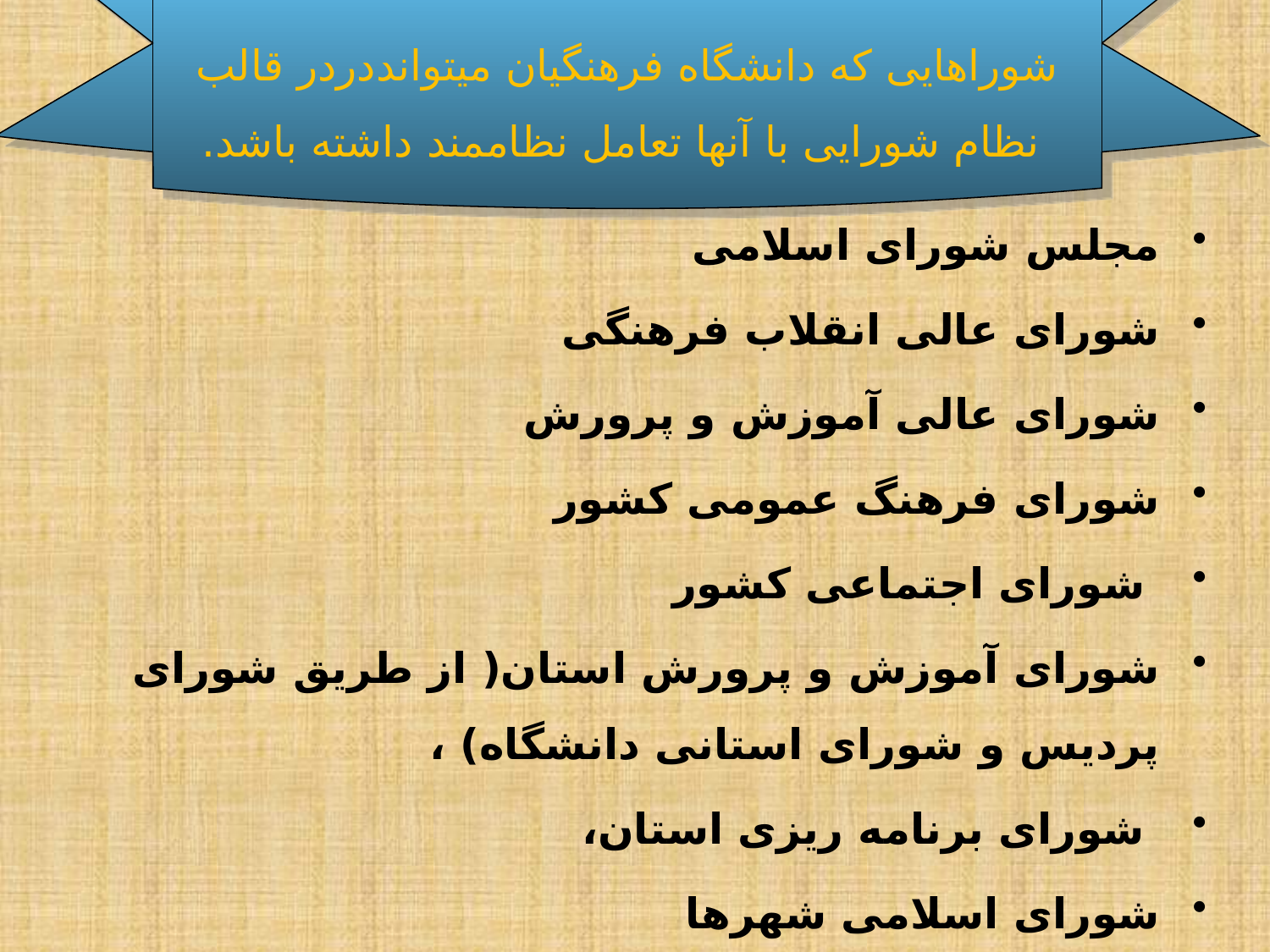

شوراهایی که دانشگاه فرهنگیان می‏توانددردر قالب
 نظام شورایی با آنها تعامل نظام‏مند داشته باشد.
مجلس شورای اسلامی
شورای عالی انقلاب فرهنگی
شورای عالی آموزش و پرورش
شورای فرهنگ عمومی کشور
 شورای اجتماعی کشور
شورای آموزش و پرورش استان( از طریق شورای پردیس و شورای استانی دانشگاه) ،
 شورای برنامه ریزی استان،
شورای اسلامی شهرها